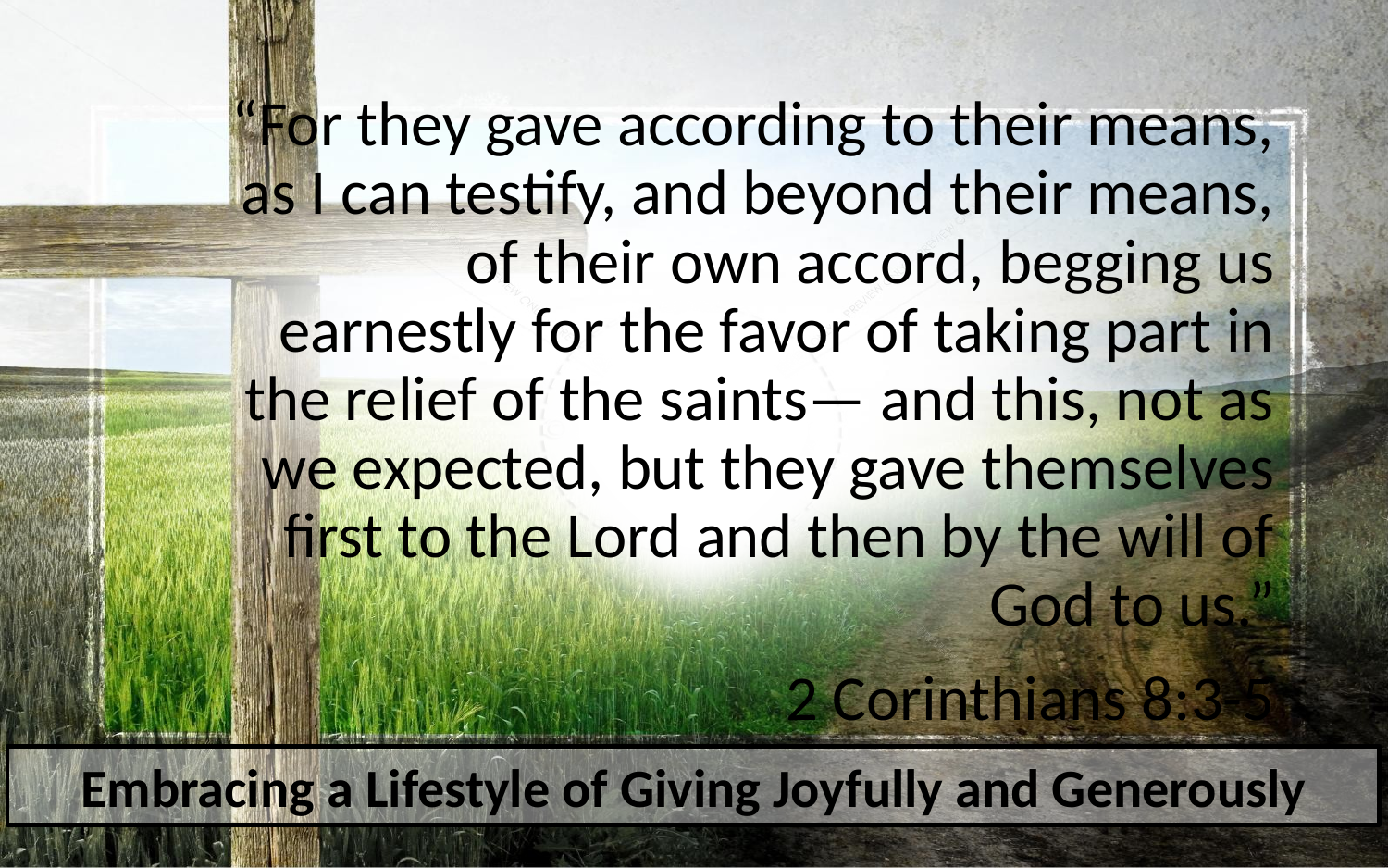

# “For they gave according to their means, as I can testify, and beyond their means, of their own accord, begging us earnestly for the favor of taking part in the relief of the saints— and this, not as we expected, but they gave themselves first to the Lord and then by the will of God to us.” 2 Corinthians 8:3-5

Embracing a Lifestyle of Giving Joyfully and Generously